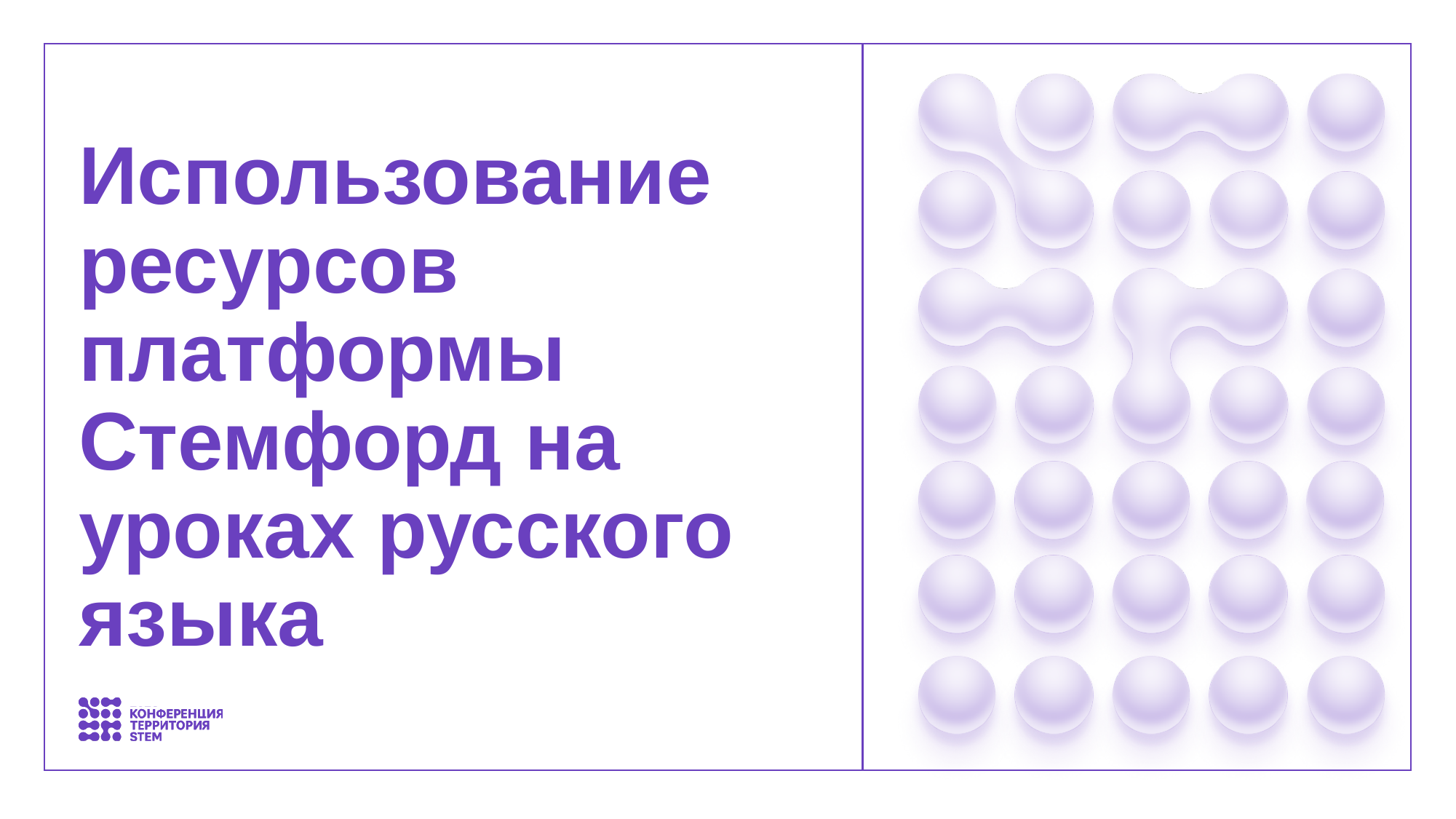

# Использование ресурсов платформы Стемфорд на уроках русского языка